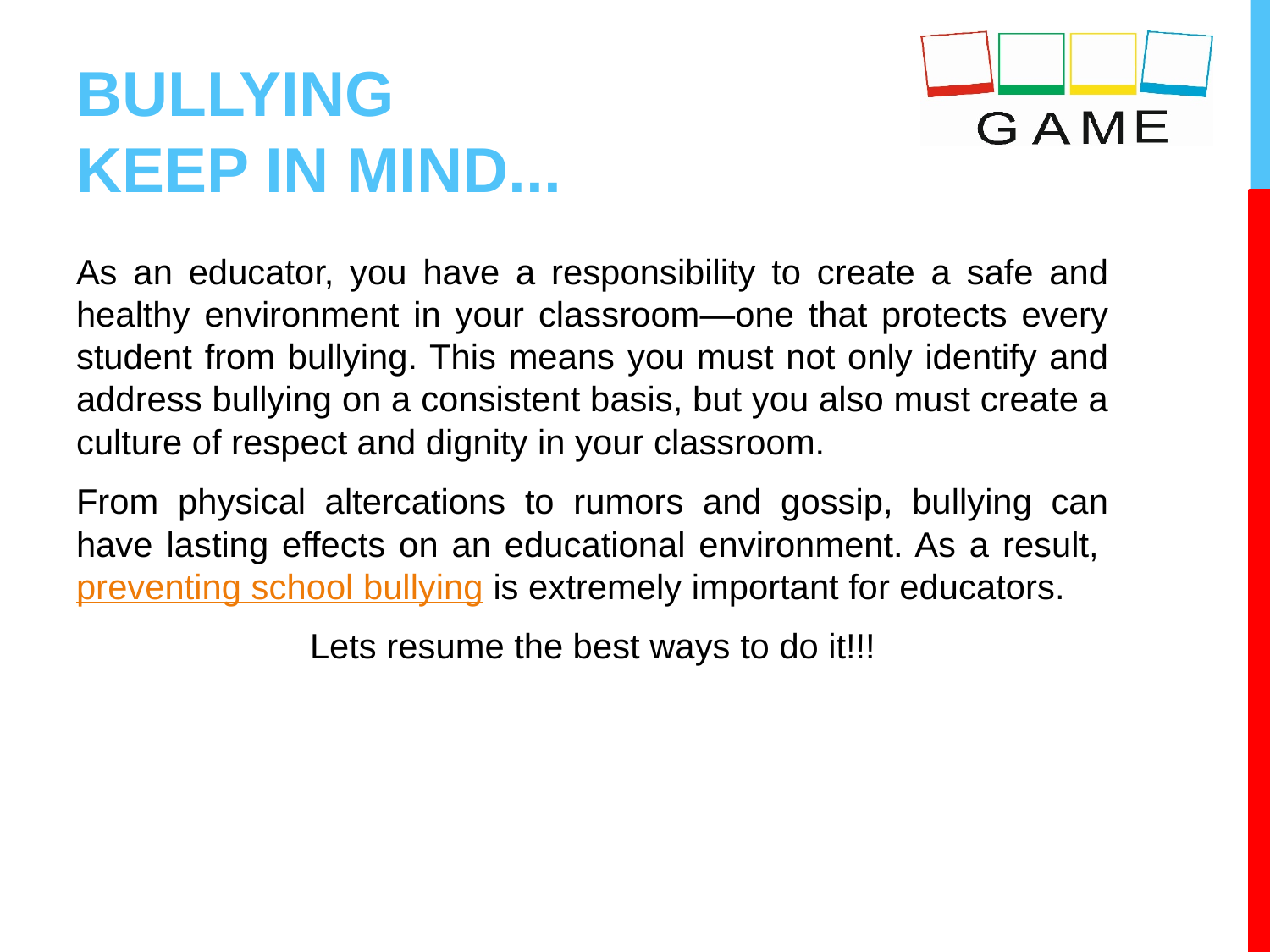

# BULLYING
KEEP IN MIND...
As an educator, you have a responsibility to create a safe and healthy environment in your classroom—one that protects every student from bullying. This means you must not only identify and address bullying on a consistent basis, but you also must create a culture of respect and dignity in your classroom.
From physical altercations to rumors and gossip, bullying can have lasting effects on an educational environment. As a result, preventing school bullying is extremely important for educators.
Lets resume the best ways to do it!!!